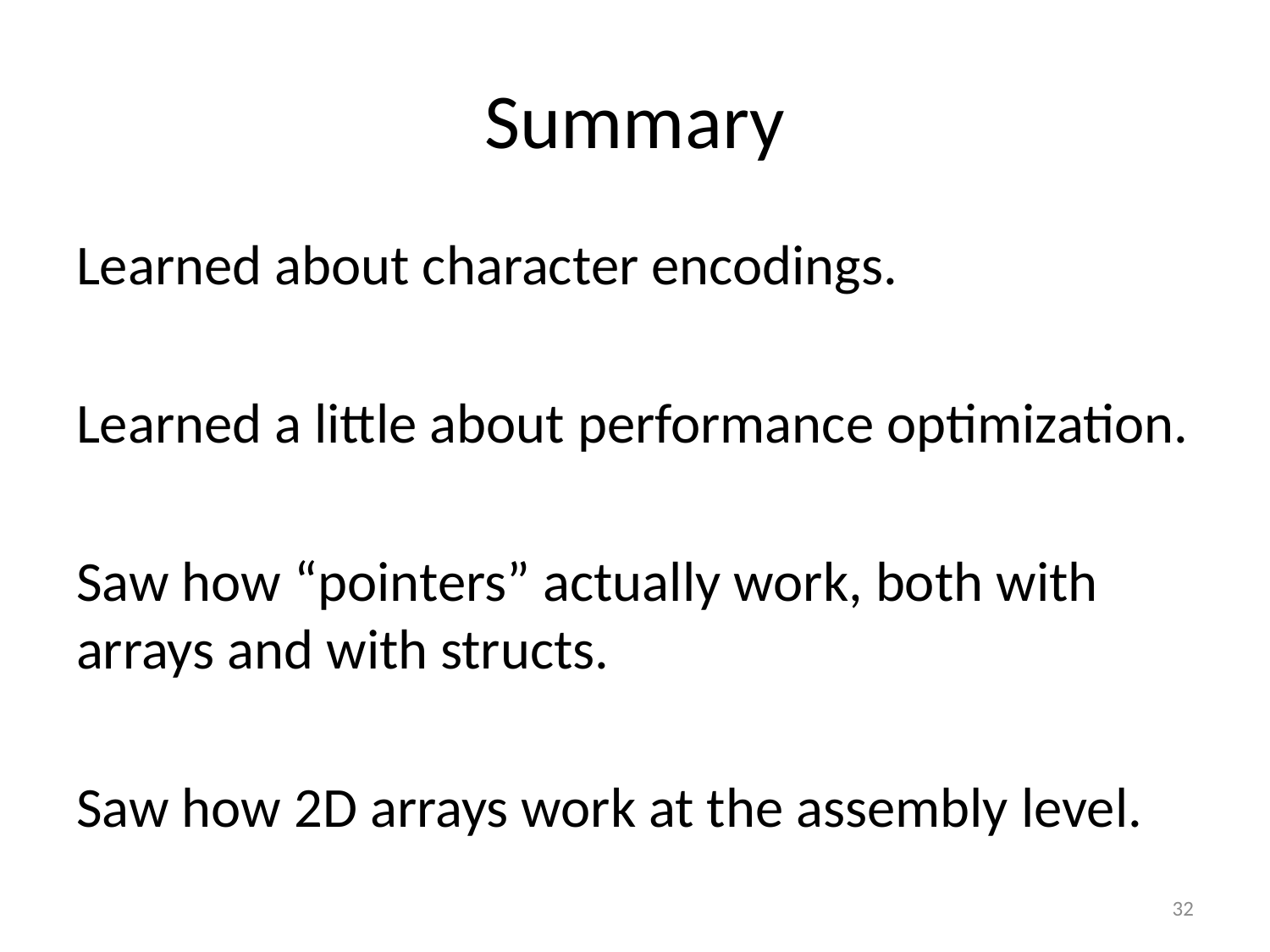

# Summary
Learned about character encodings.

Learned a little about performance optimization.

Saw how “pointers” actually work, both with arrays and with structs.

Saw how 2D arrays work at the assembly level.
32